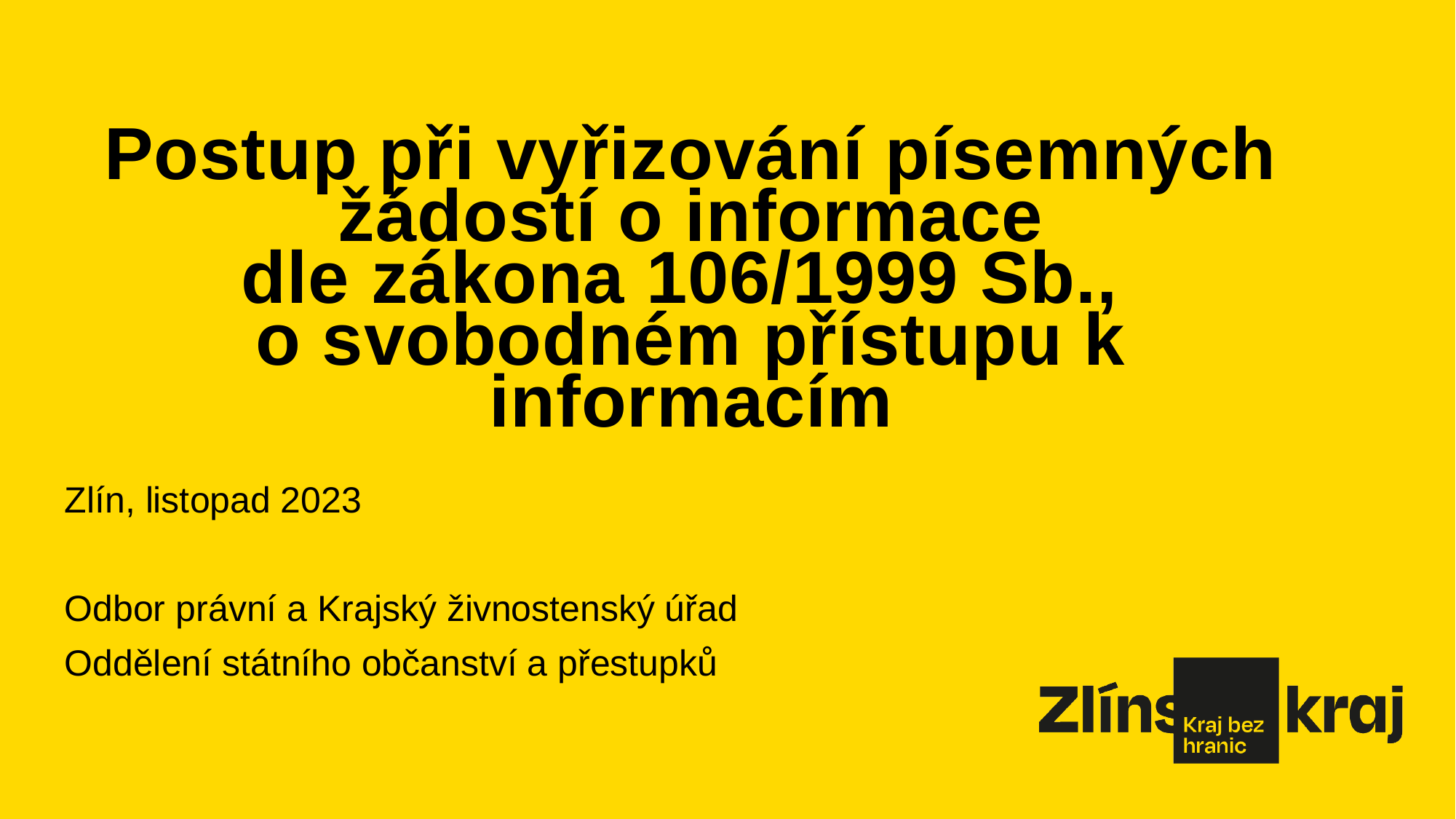

# Postup při vyřizování písemných žádostí o informace dle zákona 106/1999 Sb., o svobodném přístupu k informacím

Zlín, listopad 2023

Odbor právní a Krajský živnostenský úřad
Oddělení státního občanství a přestupků